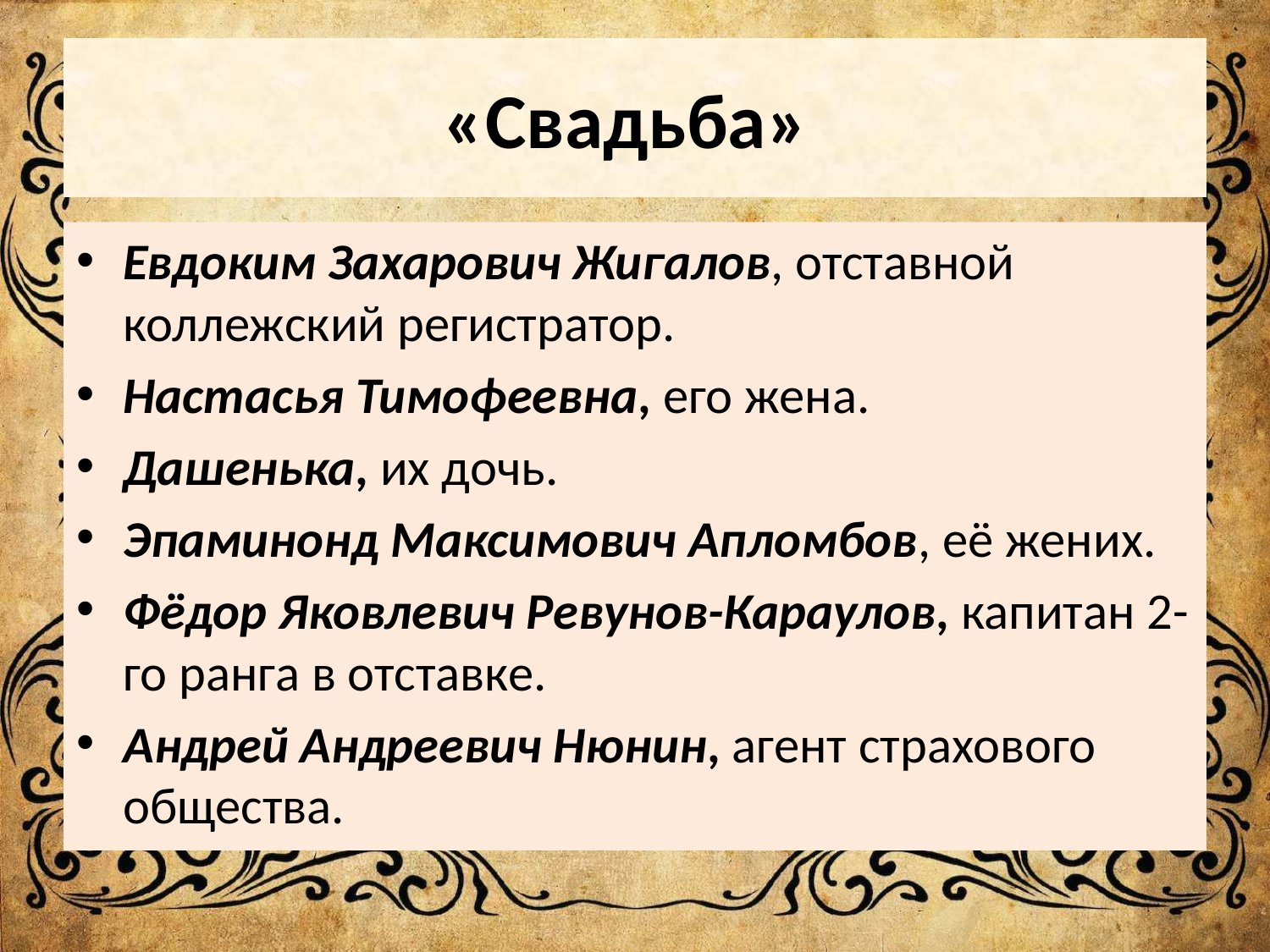

# «Свадьба»
Евдоким Захарович Жигалов, отставной коллежский регистратор.
Настасья Тимофеевна, его жена.
Дашенька, их дочь.
Эпаминонд Максимович Апломбов, её жених.
Фёдор Яковлевич Ревунов-Караулов, капитан 2-го ранга в отставке.
Андрей Андреевич Нюнин, агент страхового общества.